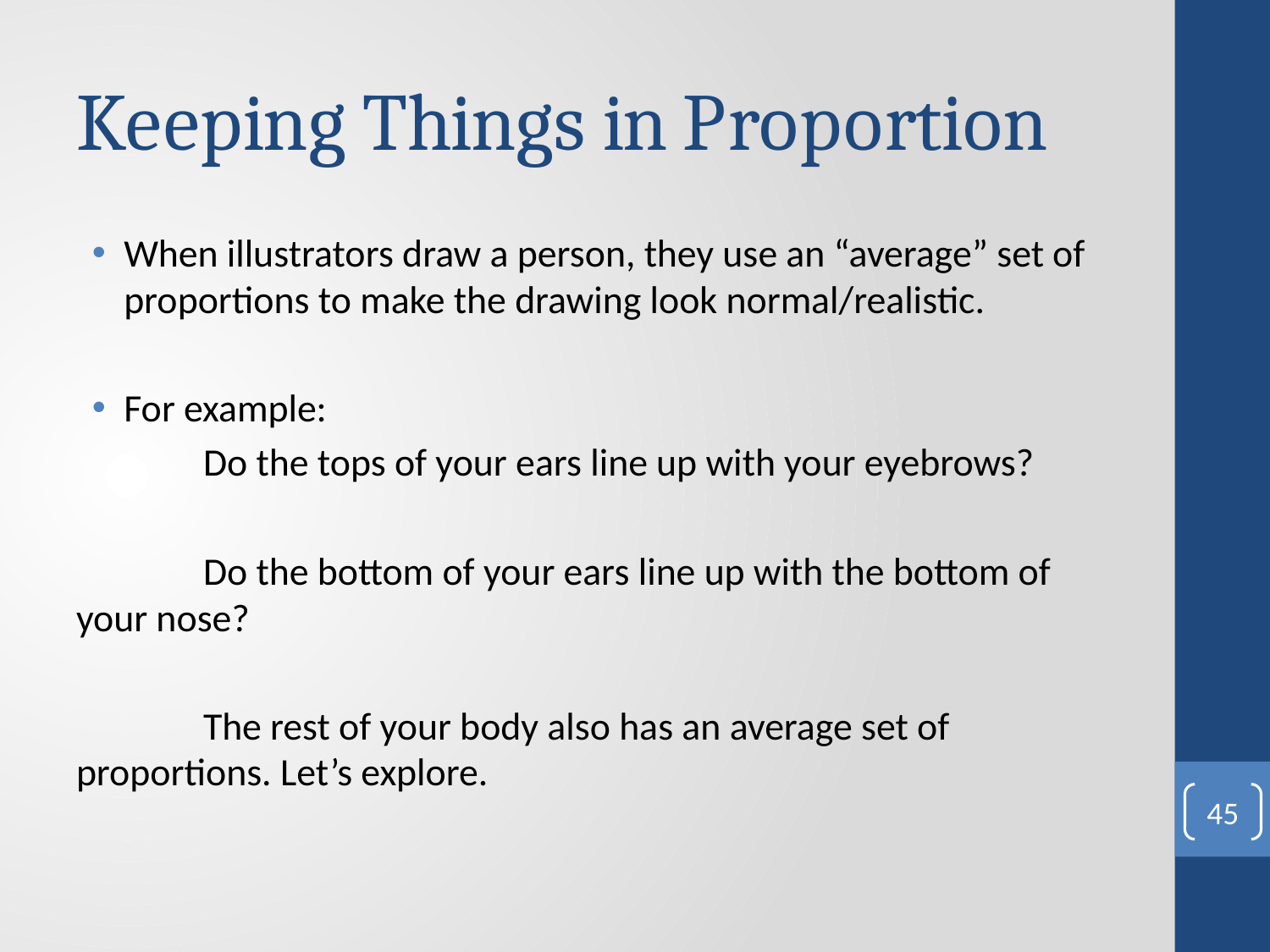

# Keeping Things in Proportion
When illustrators draw a person, they use an “average” set of proportions to make the drawing look normal/realistic.

For example:
	Do the tops of your ears line up with your eyebrows?

	Do the bottom of your ears line up with the bottom of 	your nose?

	The rest of your body also has an average set of 	proportions. Let’s explore.

45